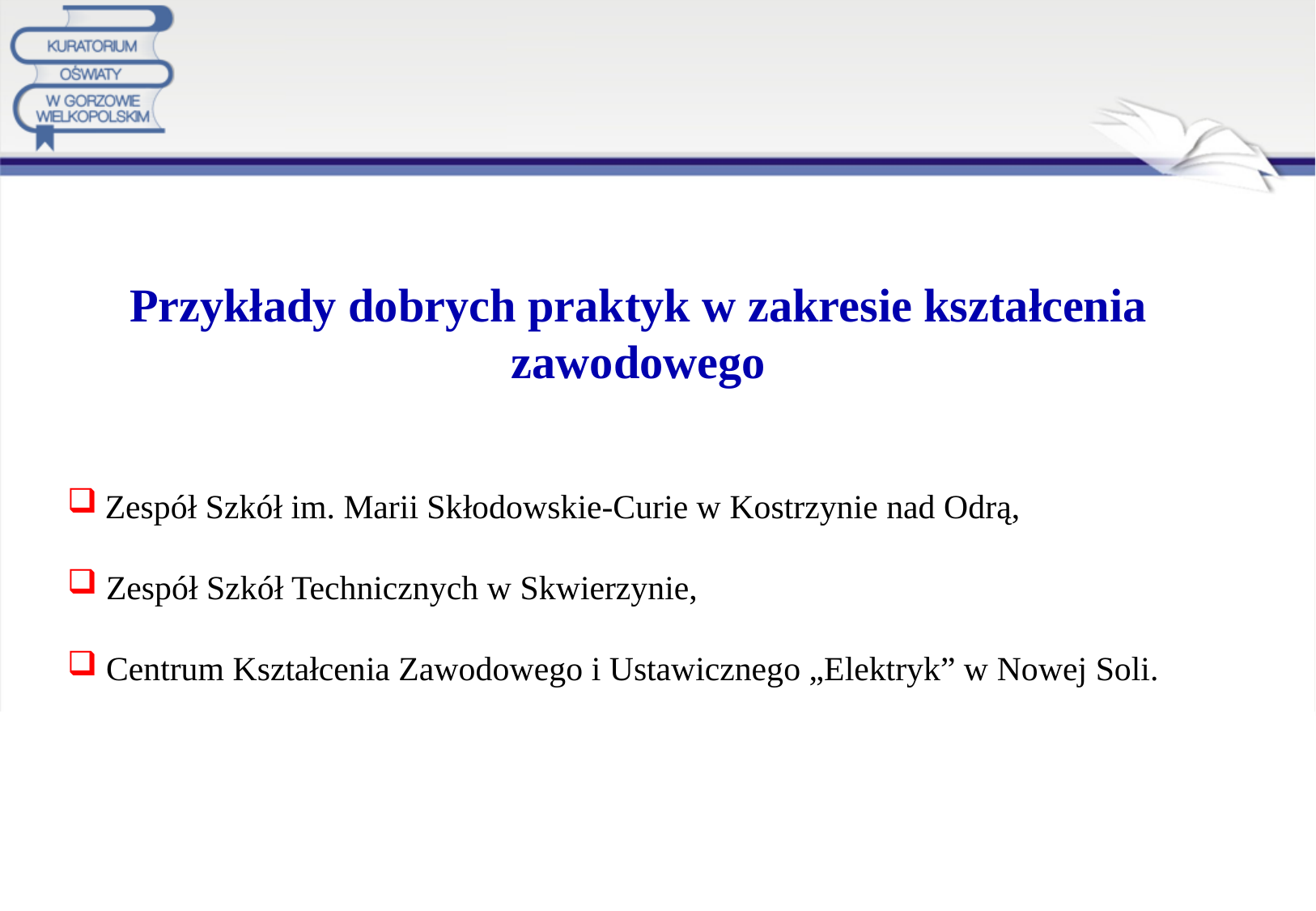

Przykłady dobrych praktyk w zakresie kształcenia zawodowego

 Zespół Szkół im. Marii Skłodowskie-Curie w Kostrzynie nad Odrą,
 Zespół Szkół Technicznych w Skwierzynie,
 Centrum Kształcenia Zawodowego i Ustawicznego „Elektryk” w Nowej Soli.

#